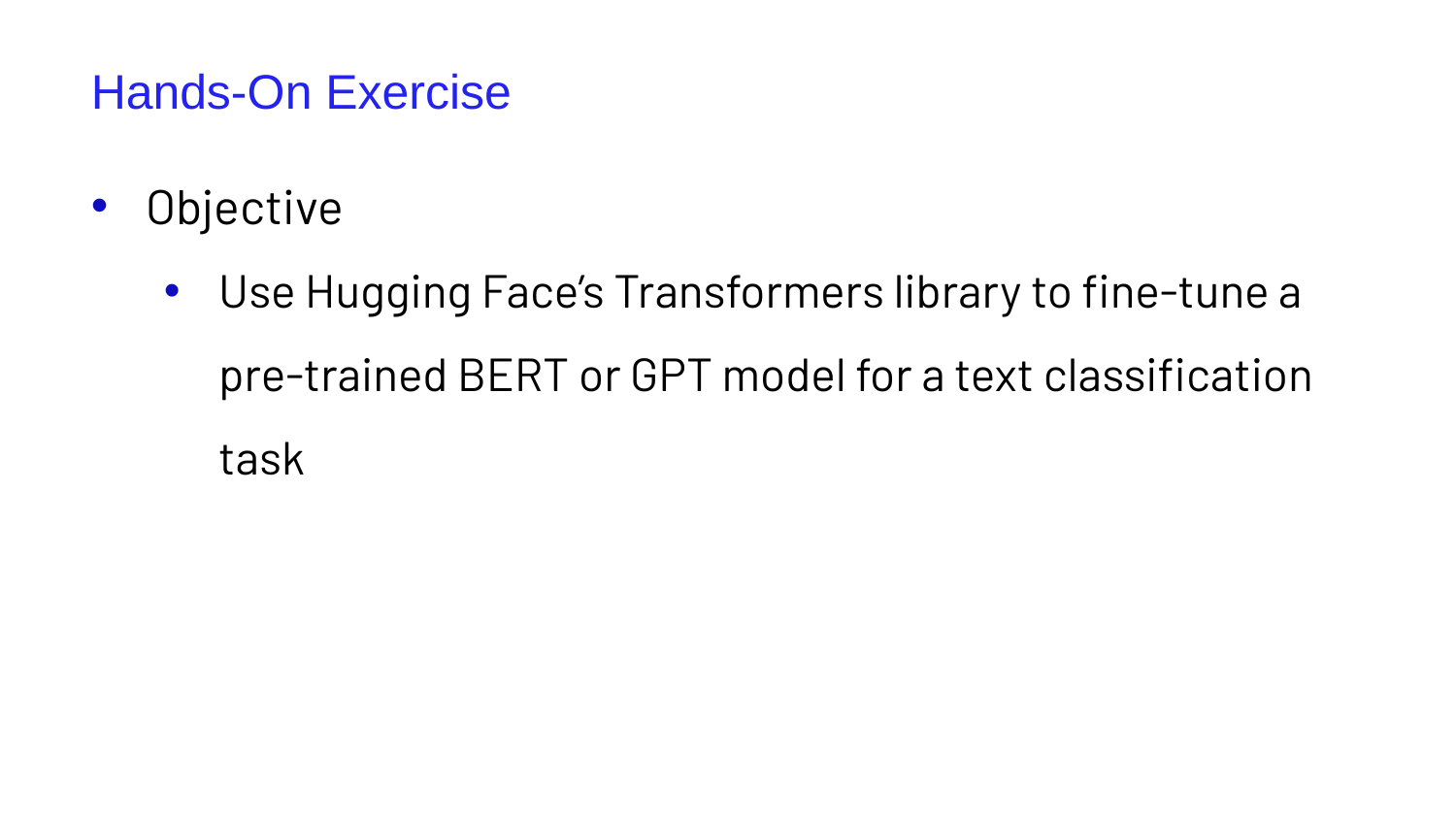

Hands-On Exercise
Objective
Use Hugging Face’s Transformers library to fine-tune a pre-trained BERT or GPT model for a text classification task